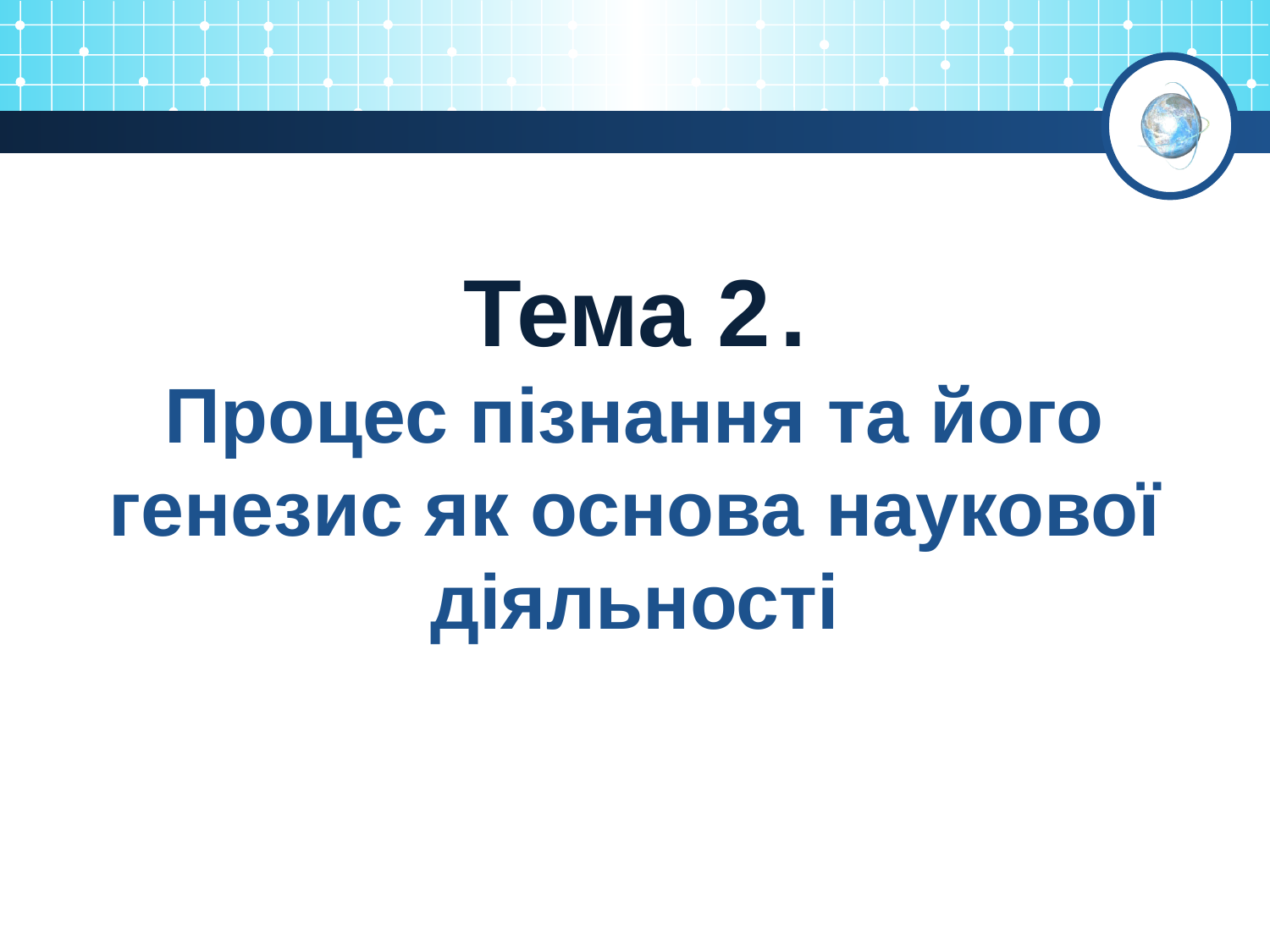

# Тема 2. Процес пізнання та його генезис як основа наукової діяльності